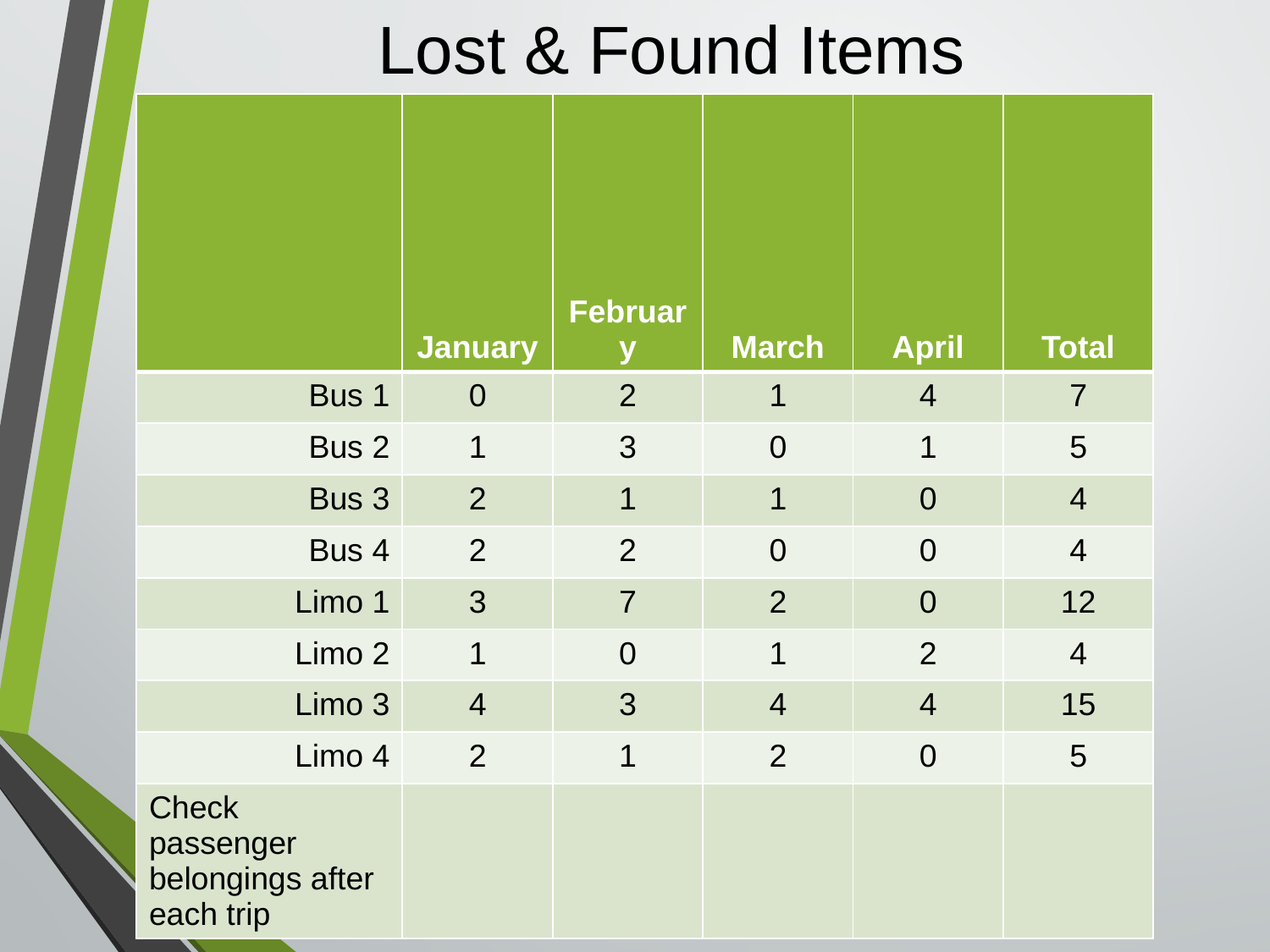

# Lost & Found Items
|  | January | February | March | April | Total |
| --- | --- | --- | --- | --- | --- |
| Bus 1 | 0 | 2 | 1 | 4 | 7 |
| Bus 2 | 1 | 3 | 0 | 1 | 5 |
| Bus 3 | 2 | 1 | 1 | 0 | 4 |
| Bus 4 | 2 | 2 | 0 | 0 | 4 |
| Limo 1 | 3 | 7 | 2 | 0 | 12 |
| Limo 2 | 1 | 0 | 1 | 2 | 4 |
| Limo 3 | 4 | 3 | 4 | 4 | 15 |
| Limo 4 | 2 | 1 | 2 | 0 | 5 |
| Check passenger belongings after each trip |  |  |  |  |  |